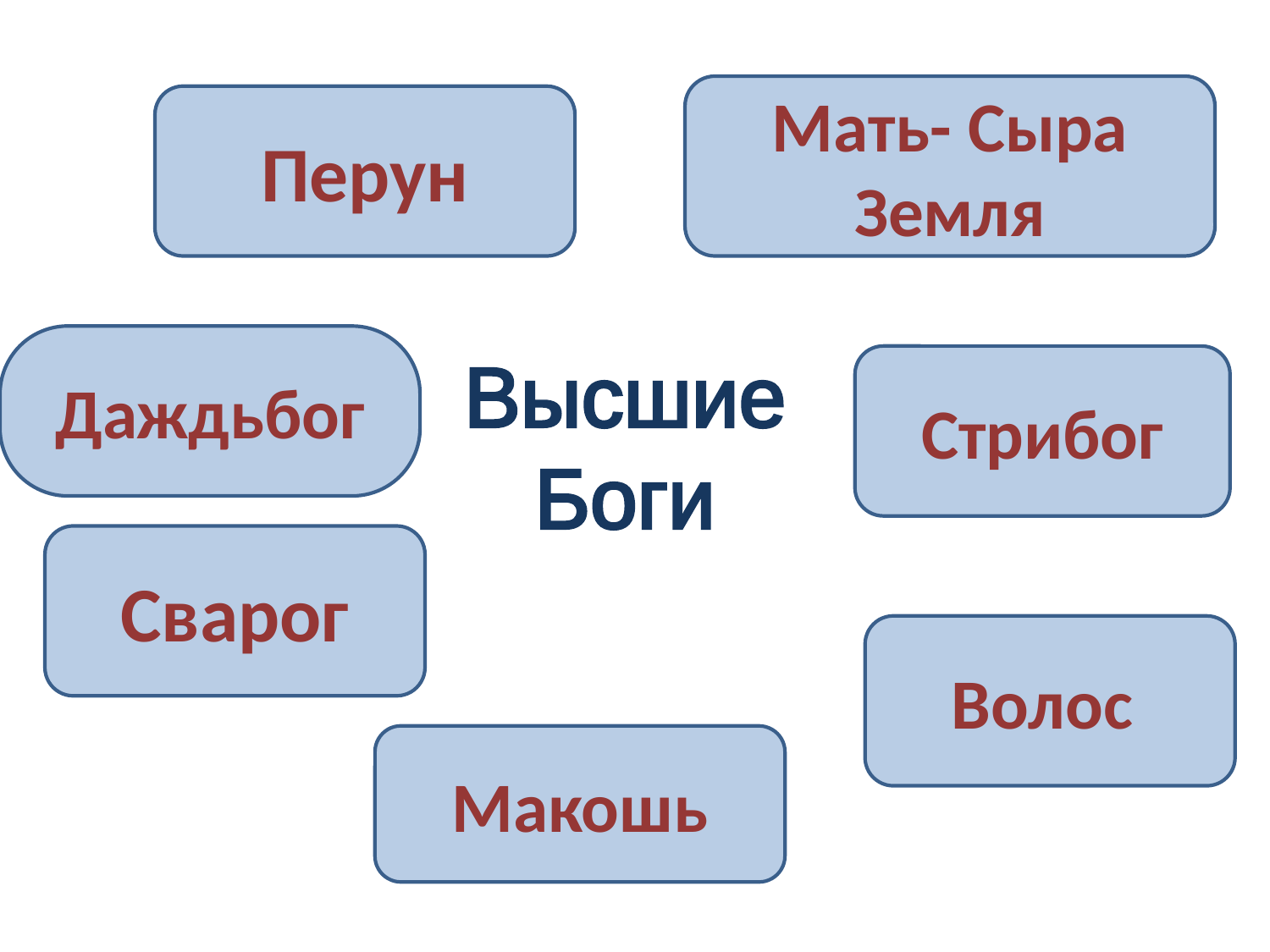

Мать- Сыра Земля
Перун
Даждьбог
Высшие
Боги
Стрибог
Сварог
Волос
Макошь